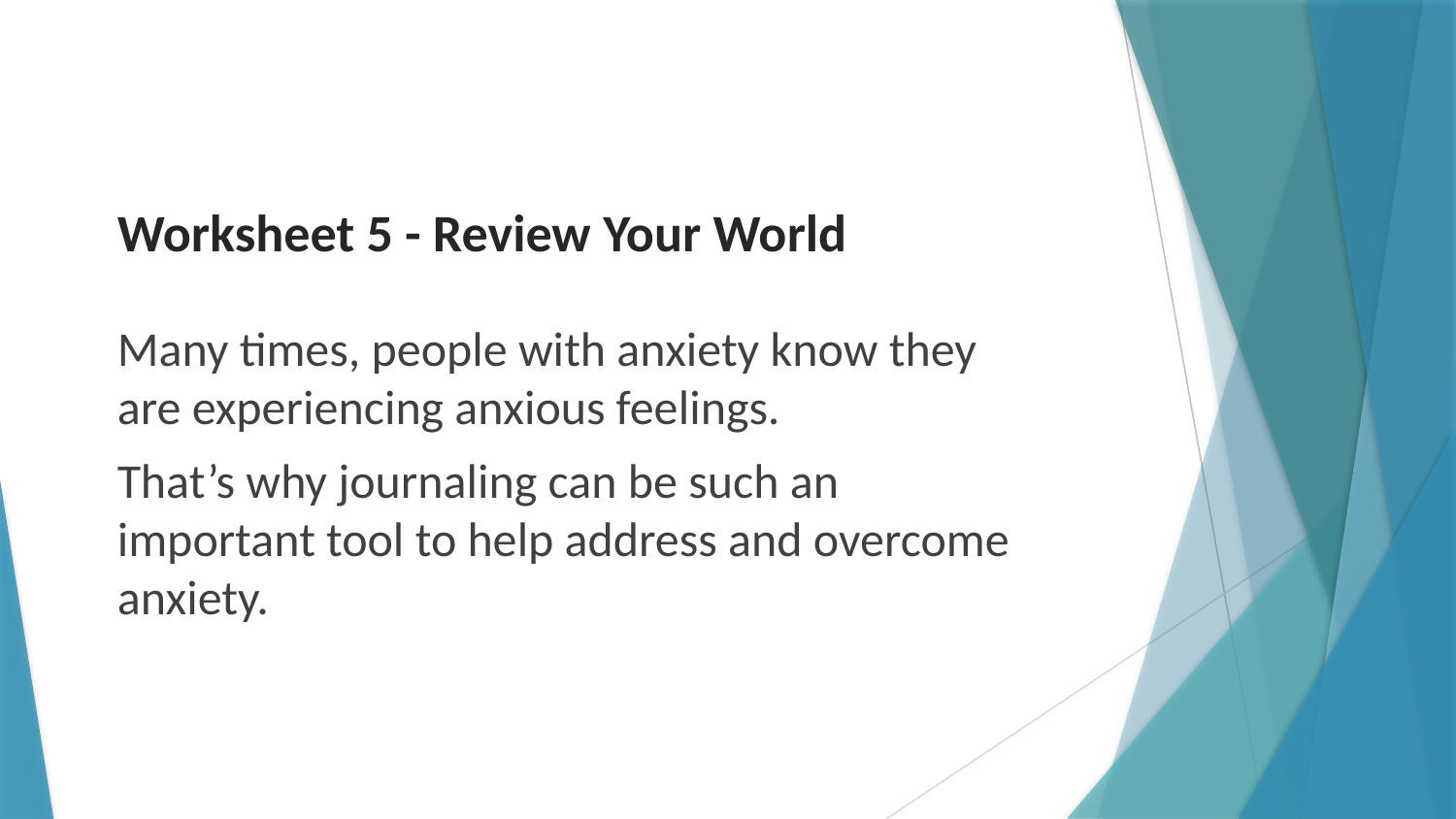

# Worksheet 5 - Review Your World
Many times, people with anxiety know they are experiencing anxious feelings.
That’s why journaling can be such an important tool to help address and overcome anxiety.